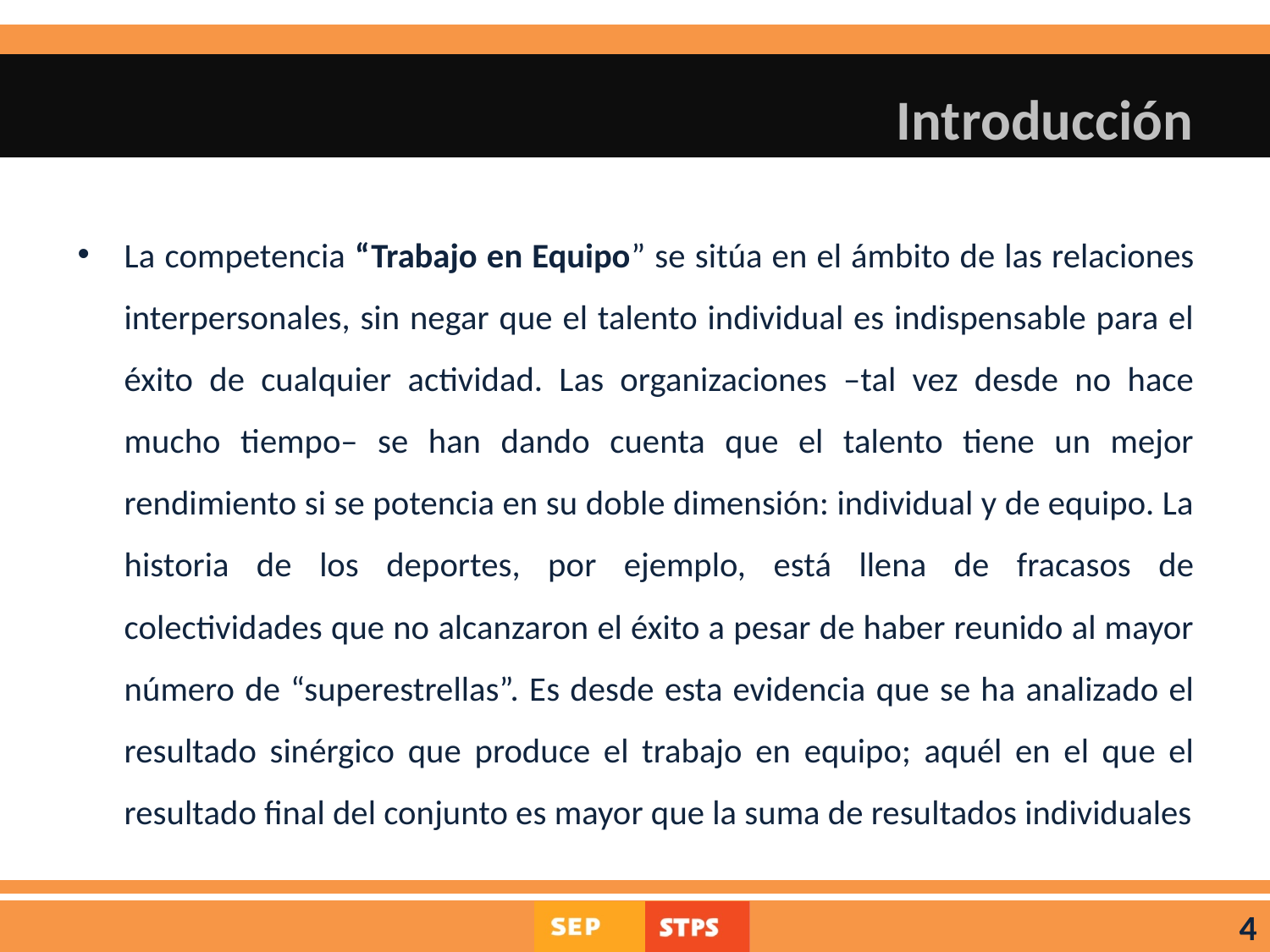

# Introducción
La competencia “Trabajo en Equipo” se sitúa en el ámbito de las relaciones interpersonales, sin negar que el talento individual es indispensable para el éxito de cualquier actividad. Las organizaciones –tal vez desde no hace mucho tiempo– se han dando cuenta que el talento tiene un mejor rendimiento si se potencia en su doble dimensión: individual y de equipo. La historia de los deportes, por ejemplo, está llena de fracasos de colectividades que no alcanzaron el éxito a pesar de haber reunido al mayor número de “superestrellas”. Es desde esta evidencia que se ha analizado el resultado sinérgico que produce el trabajo en equipo; aquél en el que el resultado final del conjunto es mayor que la suma de resultados individuales
4